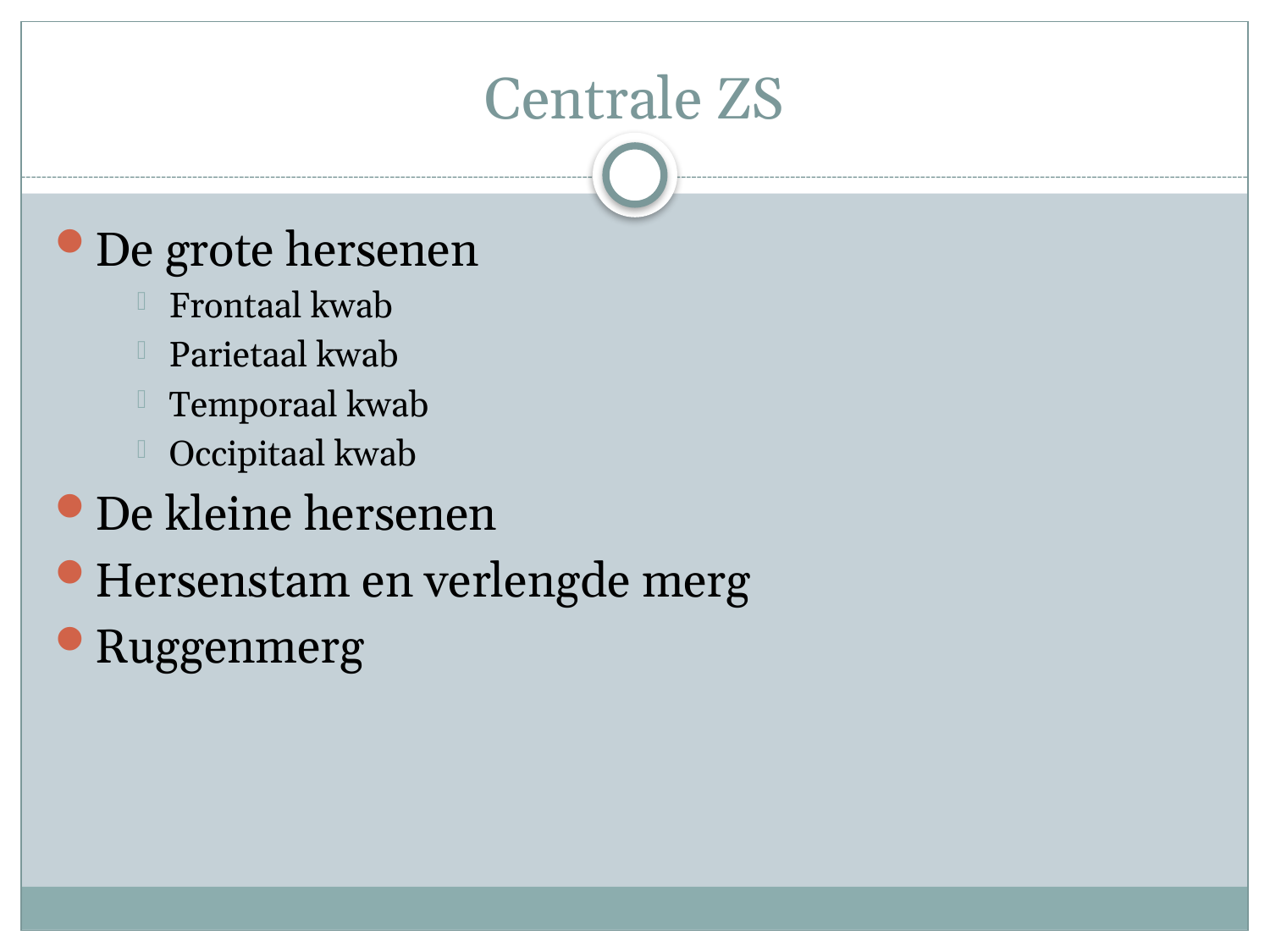

# Centrale ZS
De grote hersenen
Frontaal kwab
Parietaal kwab
Temporaal kwab
Occipitaal kwab
De kleine hersenen
Hersenstam en verlengde merg
Ruggenmerg